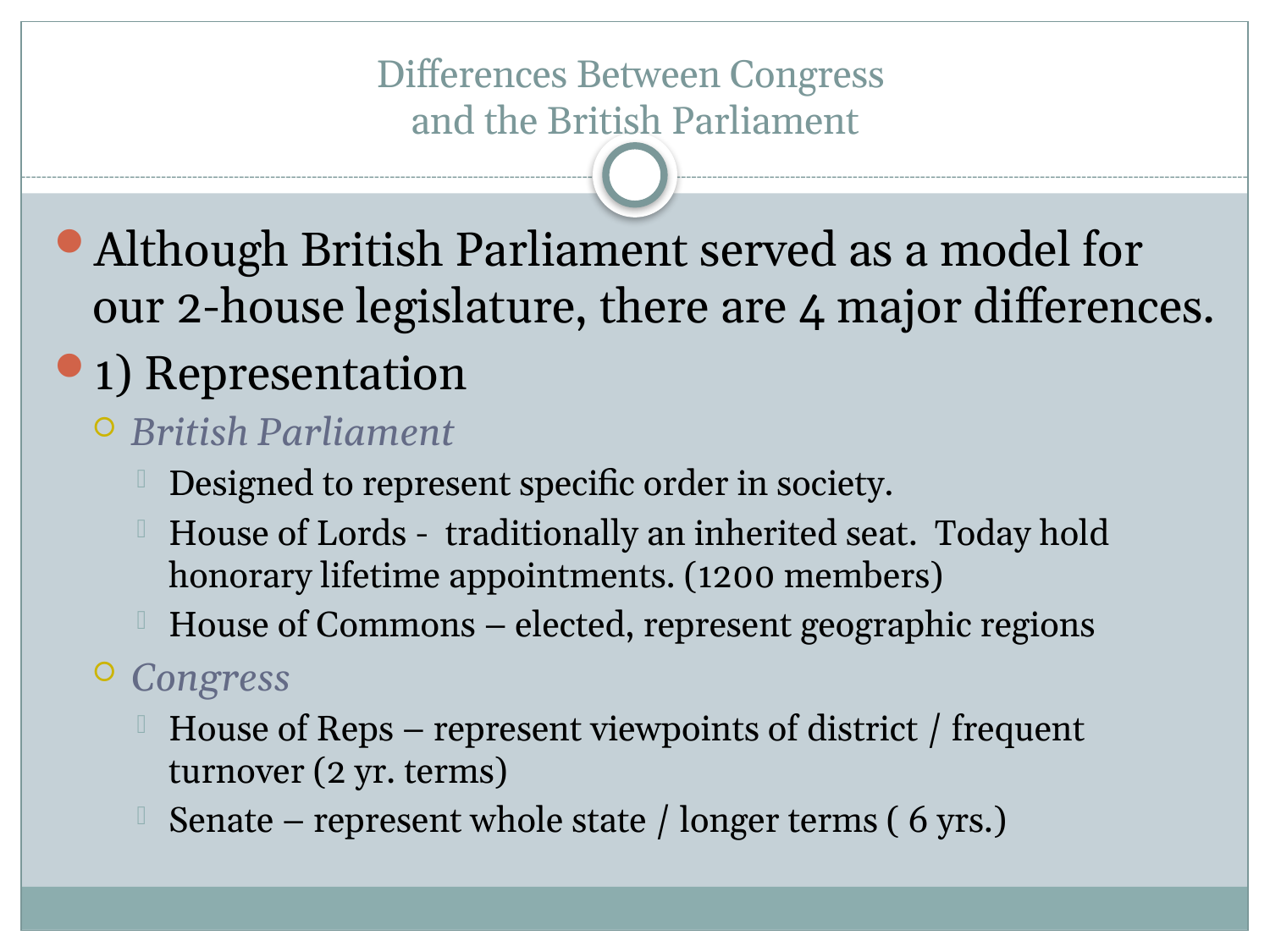

# Differences Between Congress and the British Parliament
Although British Parliament served as a model for our 2-house legislature, there are 4 major differences.
1) Representation
British Parliament
Designed to represent specific order in society.
House of Lords -  traditionally an inherited seat.  Today hold honorary lifetime appointments. (1200 members)
House of Commons – elected, represent geographic regions
Congress
House of Reps – represent viewpoints of district / frequent turnover (2 yr. terms)
Senate – represent whole state / longer terms ( 6 yrs.)